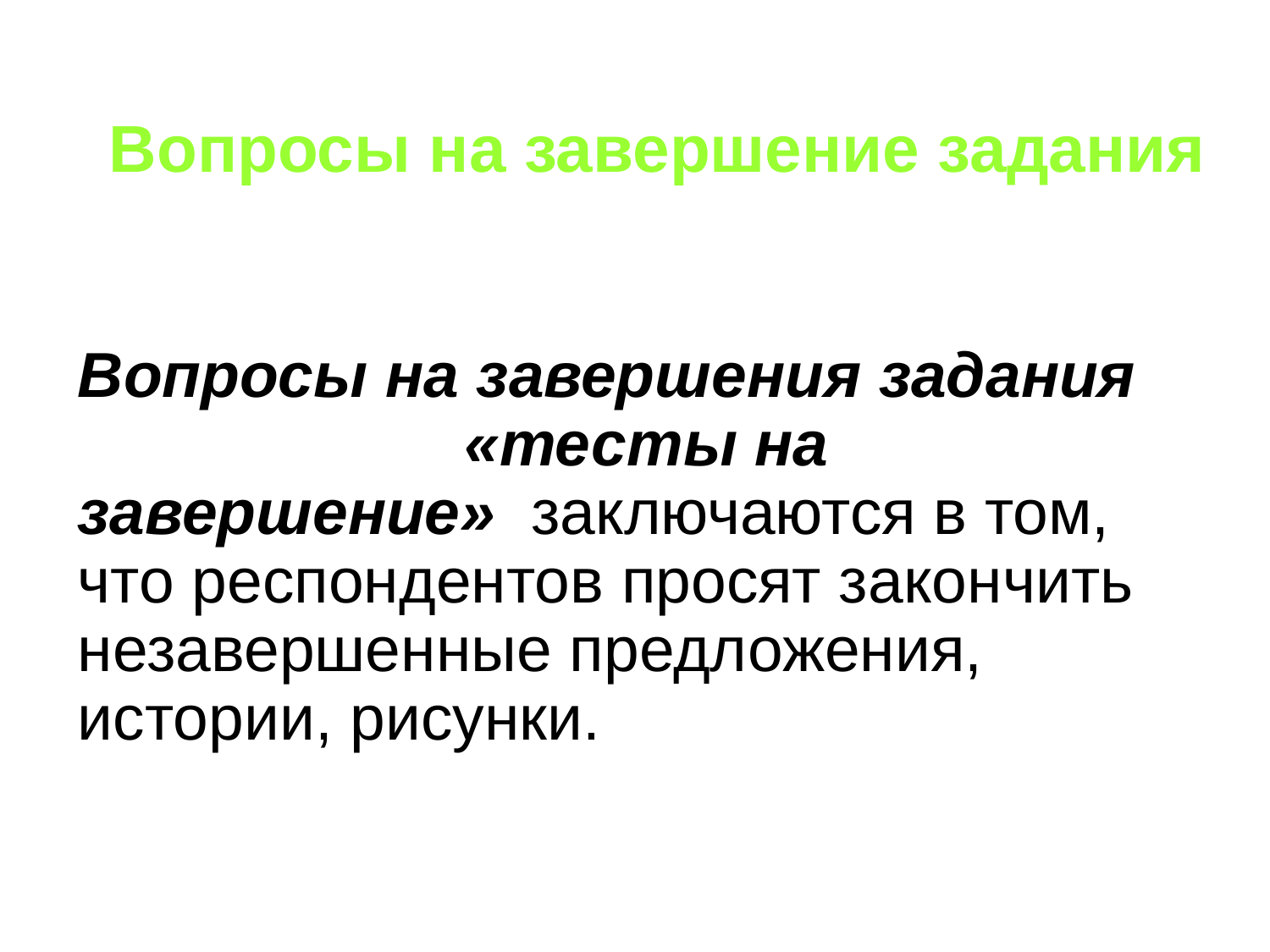

# Вопросы на завершение задания
Вопросы на завершения задания                           «тесты на завершение»  заключаются в том, что респондентов просят закончить незавершенные предложения, истории, рисунки.